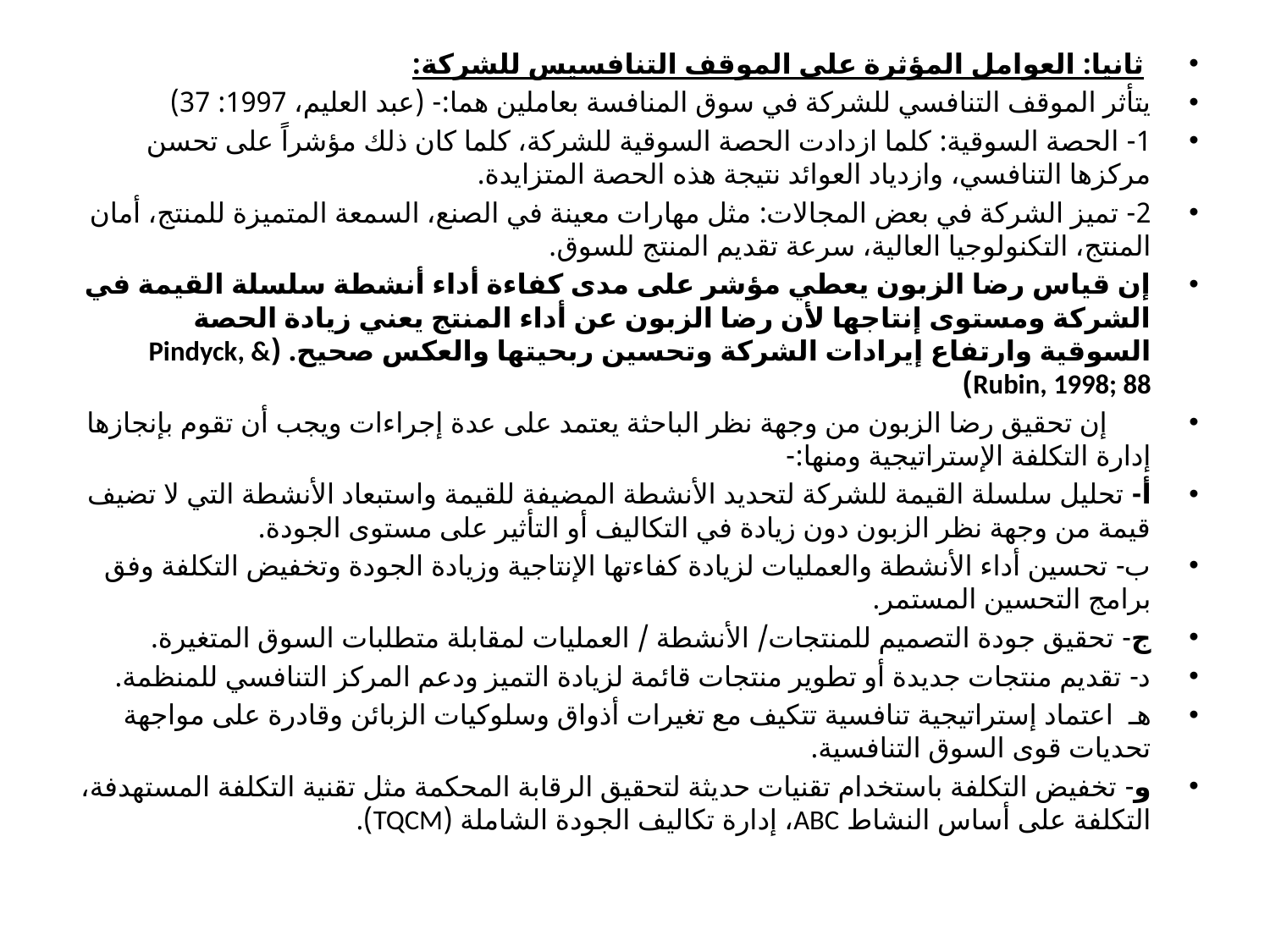

#
 ثانيا: العوامل المؤثرة على الموقف التنافسيس للشركة:
يتأثر الموقف التنافسي للشركة في سوق المنافسة بعاملين هما:- (عبد العليم، 1997: 37)
1- الحصة السوقية: كلما ازدادت الحصة السوقية للشركة، كلما كان ذلك مؤشراً على تحسن مركزها التنافسي، وازدياد العوائد نتيجة هذه الحصة المتزايدة.
2- تميز الشركة في بعض المجالات: مثل مهارات معينة في الصنع، السمعة المتميزة للمنتج، أمان المنتج، التكنولوجيا العالية، سرعة تقديم المنتج للسوق.
إن قياس رضا الزبون يعطي مؤشر على مدى كفاءة أداء أنشطة سلسلة القيمة في الشركة ومستوى إنتاجها لأن رضا الزبون عن أداء المنتج يعني زيادة الحصة السوقية وارتفاع إيرادات الشركة وتحسين ربحيتها والعكس صحيح. (Pindyck, & Rubin, 1998; 88)
      إن تحقيق رضا الزبون من وجهة نظر الباحثة يعتمد على عدة إجراءات ويجب أن تقوم بإنجازها  إدارة التكلفة الإستراتيجية ومنها:-
أ- تحليل سلسلة القيمة للشركة لتحديد الأنشطة المضيفة للقيمة واستبعاد الأنشطة التي لا تضيف قيمة من وجهة نظر الزبون دون زيادة في التكاليف أو التأثير على مستوى الجودة.
ب- تحسين أداء الأنشطة والعمليات لزيادة كفاءتها الإنتاجية وزيادة الجودة وتخفيض التكلفة وفق برامج التحسين المستمر.
ج- تحقيق جودة التصميم للمنتجات/ الأنشطة / العمليات لمقابلة متطلبات السوق المتغيرة.
د- تقديم منتجات جديدة أو تطوير منتجات قائمة لزيادة التميز ودعم المركز التنافسي للمنظمة.
هـ  اعتماد إستراتيجية تنافسية تتكيف مع تغيرات أذواق وسلوكيات الزبائن وقادرة على مواجهة تحديات قوى السوق التنافسية.
و- تخفيض التكلفة باستخدام تقنيات حديثة لتحقيق الرقابة المحكمة مثل تقنية التكلفة المستهدفة، التكلفة على أساس النشاط ABC، إدارة تكاليف الجودة الشاملة (TQCM).